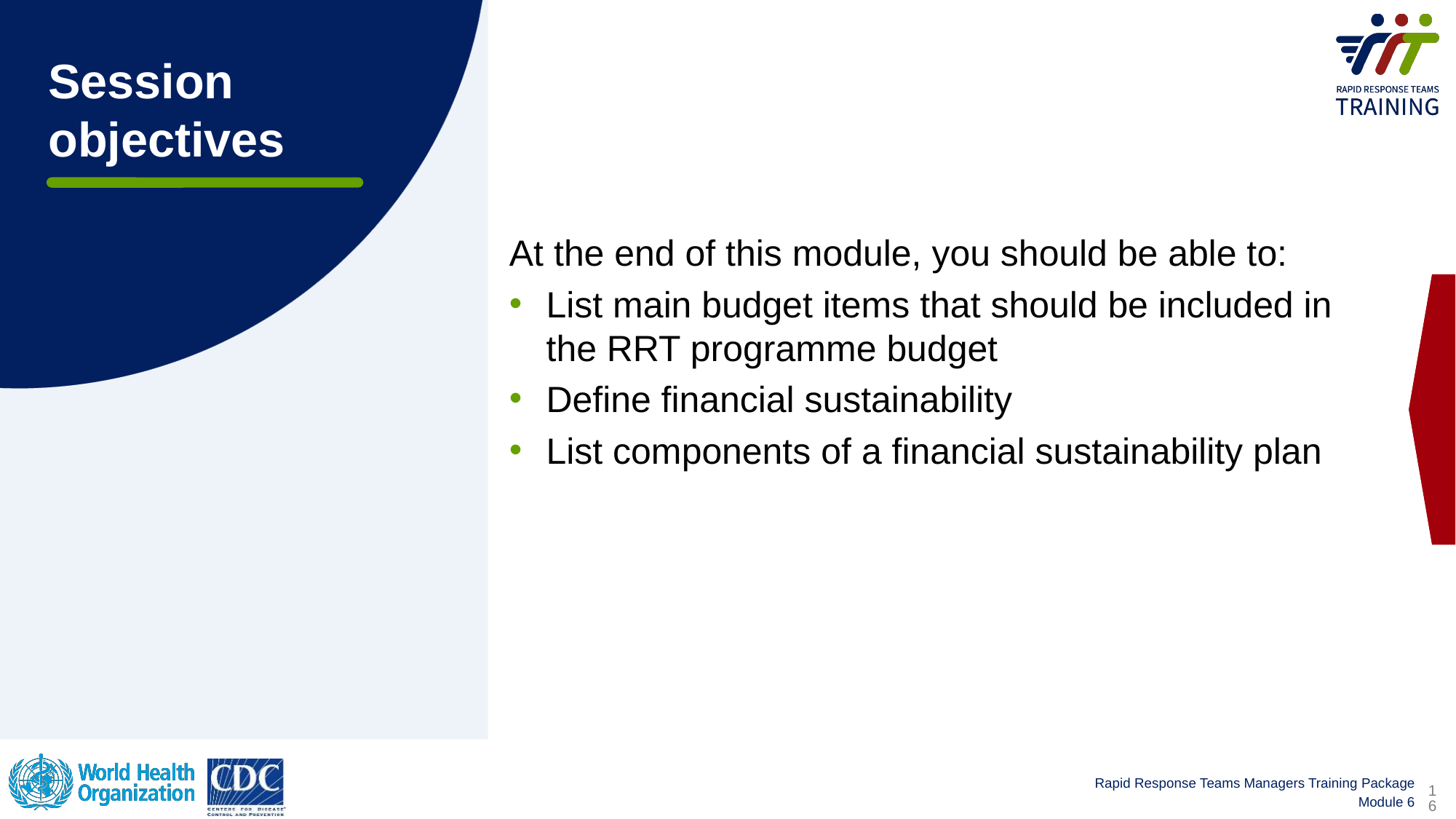

Session objectives
At the end of this module, you should be able to:
List main budget items that should be included in the RRT programme budget
Define financial sustainability
List components of a financial sustainability plan

16